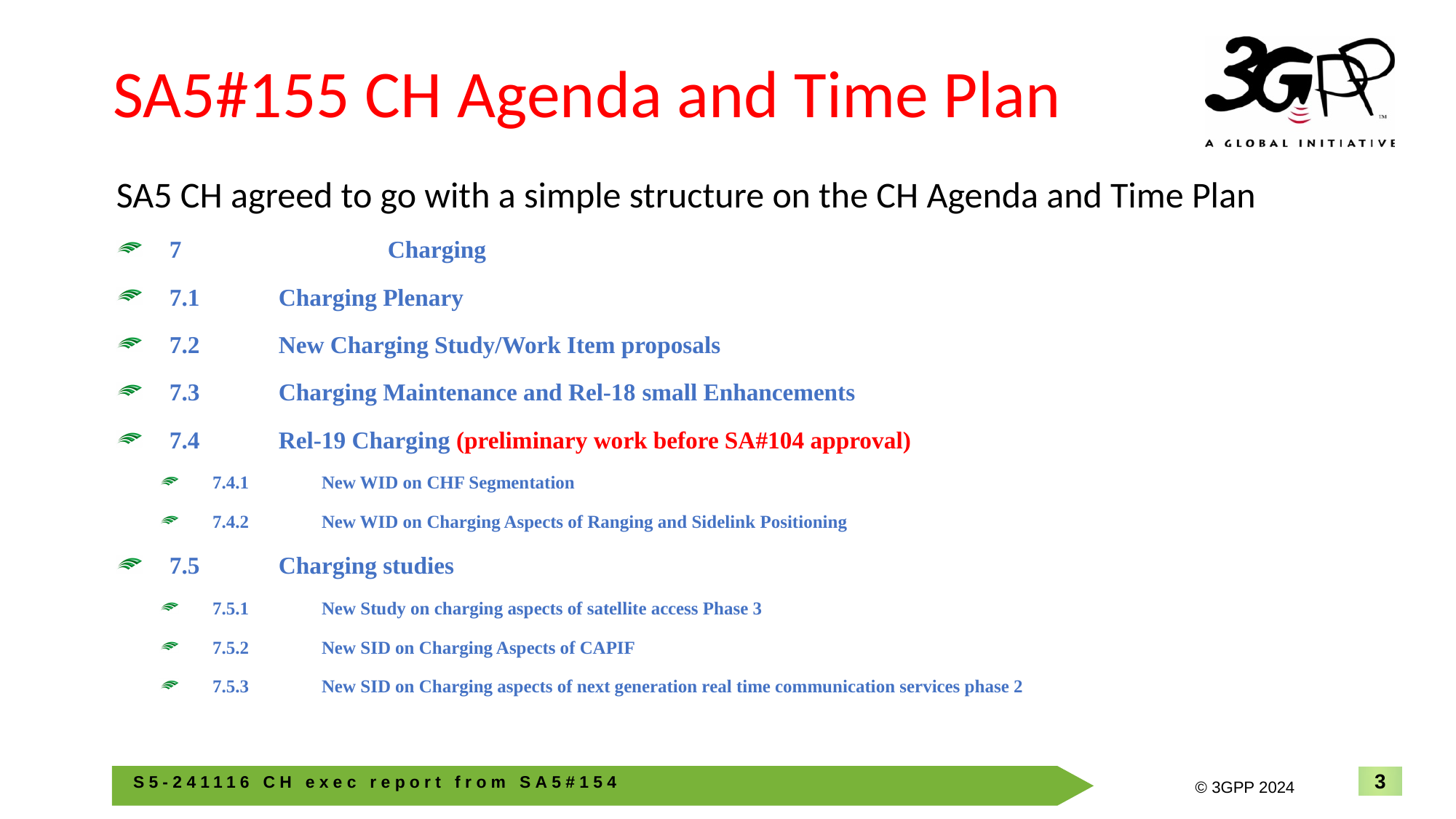

SA5#155 CH Agenda and Time Plan
SA5 CH agreed to go with a simple structure on the CH Agenda and Time Plan
7		Charging
7.1	Charging Plenary
7.2	New Charging Study/Work Item proposals
7.3	Charging Maintenance and Rel-18 small Enhancements
7.4	Rel-19 Charging (preliminary work before SA#104 approval)
7.4.1	New WID on CHF Segmentation
7.4.2	New WID on Charging Aspects of Ranging and Sidelink Positioning
7.5	Charging studies
7.5.1	New Study on charging aspects of satellite access Phase 3
7.5.2	New SID on Charging Aspects of CAPIF
7.5.3	New SID on Charging aspects of next generation real time communication services phase 2